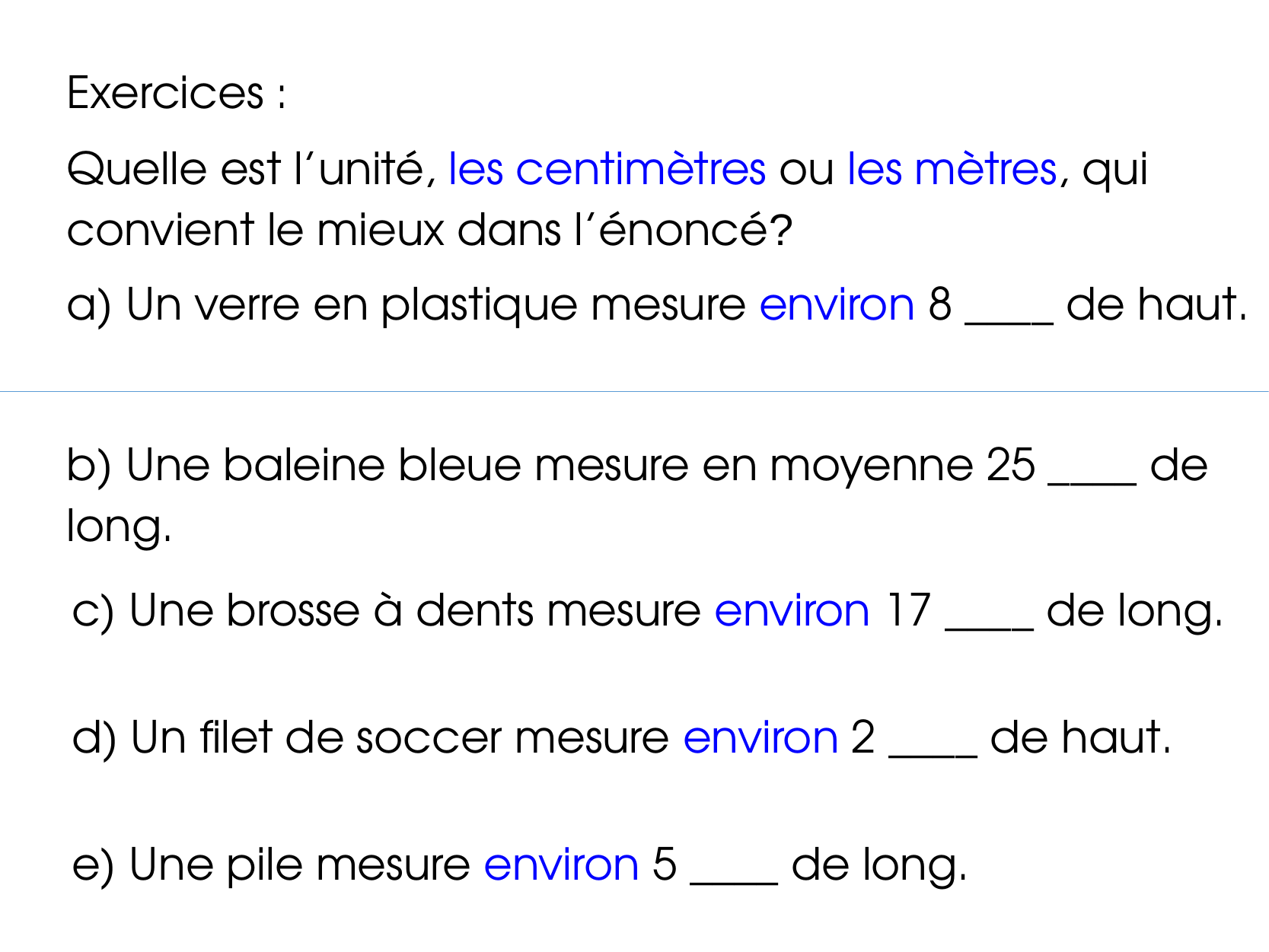

Exercices :
Quelle est l’unité, les centimètres ou les mètres, qui convient le mieux dans l’énoncé?
a) Un verre en plastique mesure environ 8 ____ de haut.
b) Une baleine bleue mesure en moyenne 25 ____ de long.
c) Une brosse à dents mesure environ 17 ____ de long.
d) Un filet de soccer mesure environ 2 ____ de haut.
e) Une pile mesure environ 5 ____ de long.